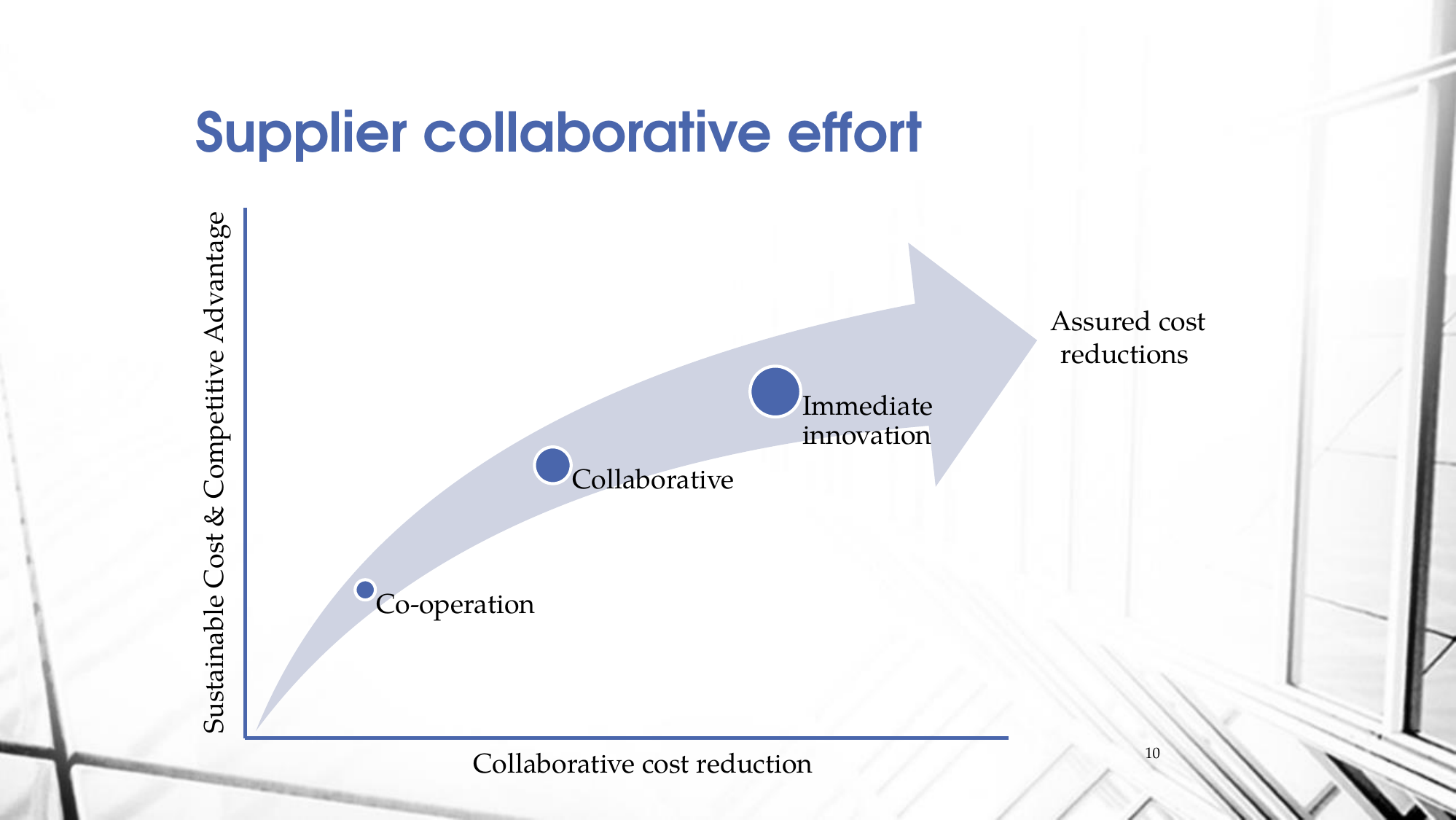

# Supplier collaborative effort
Sustainable Cost & Competitive Advantage
Co-operation
Collaborative
Immediate innovation

Assured cost reductions
10
Collaborative cost reduction